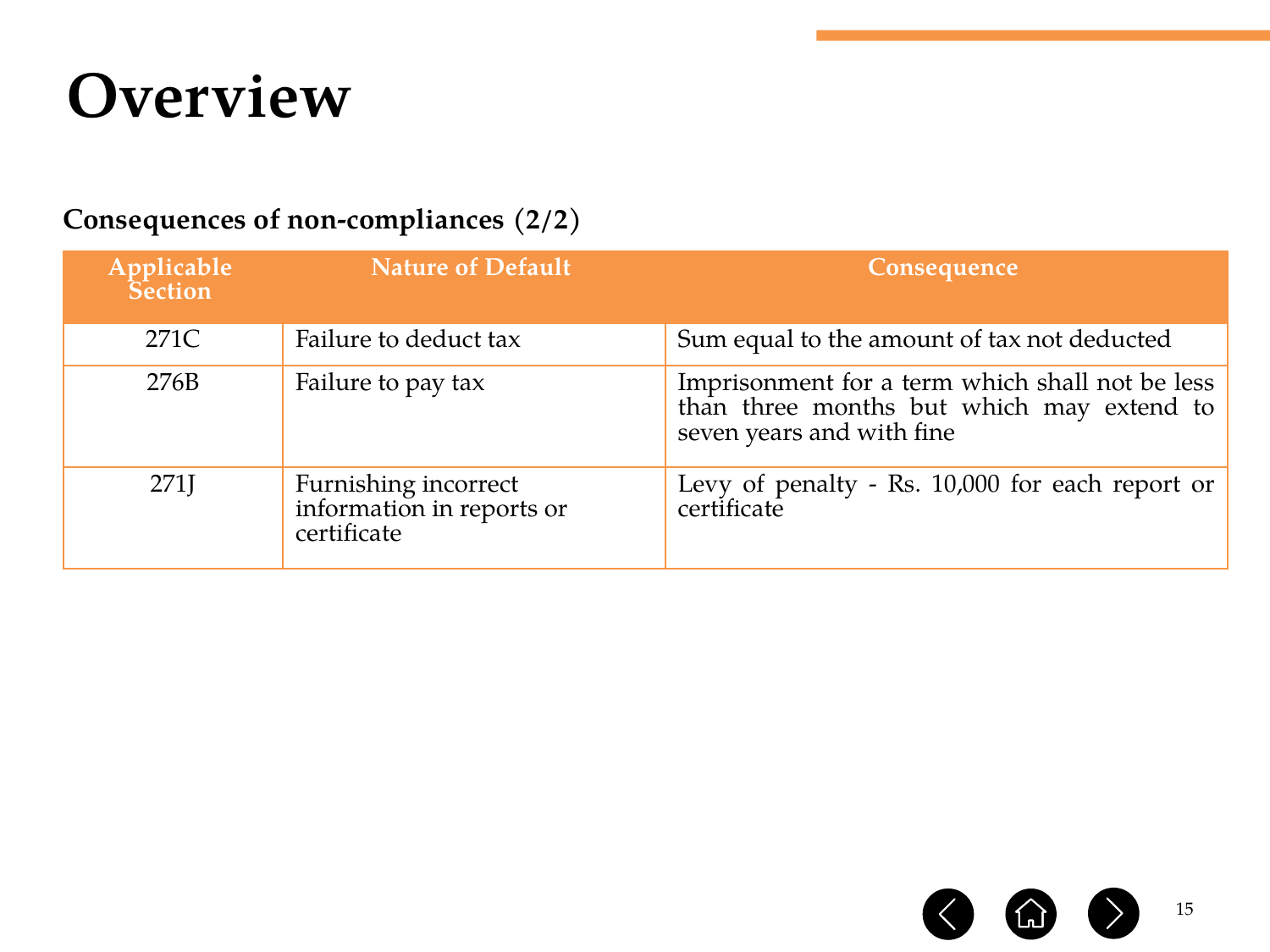

Overview

Consequences of non-compliances (2/2)
| Applicable Section | Nature of Default | Consequence |
| --- | --- | --- |
| 271C | Failure to deduct tax | Sum equal to the amount of tax not deducted |
| 276B | Failure to pay tax | Imprisonment for a term which shall not be less than three months but which may extend to seven years and with fine |
| 271J | Furnishing incorrect information in reports or certificate | Levy of penalty - Rs. 10,000 for each report or certificate |
15